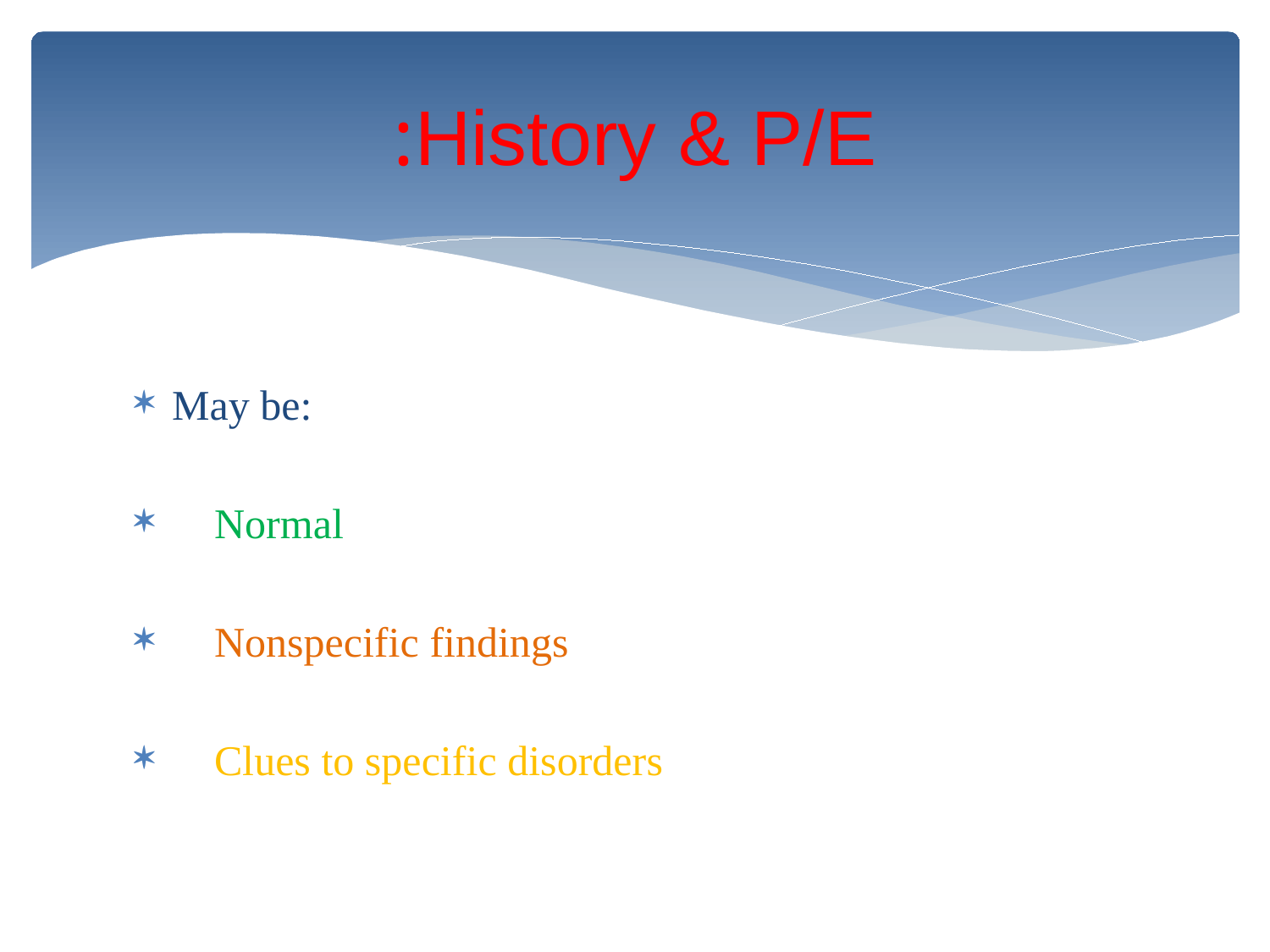

# History & P/E:
May be:

    Normal

    Nonspecific findings

    Clues to specific disorders